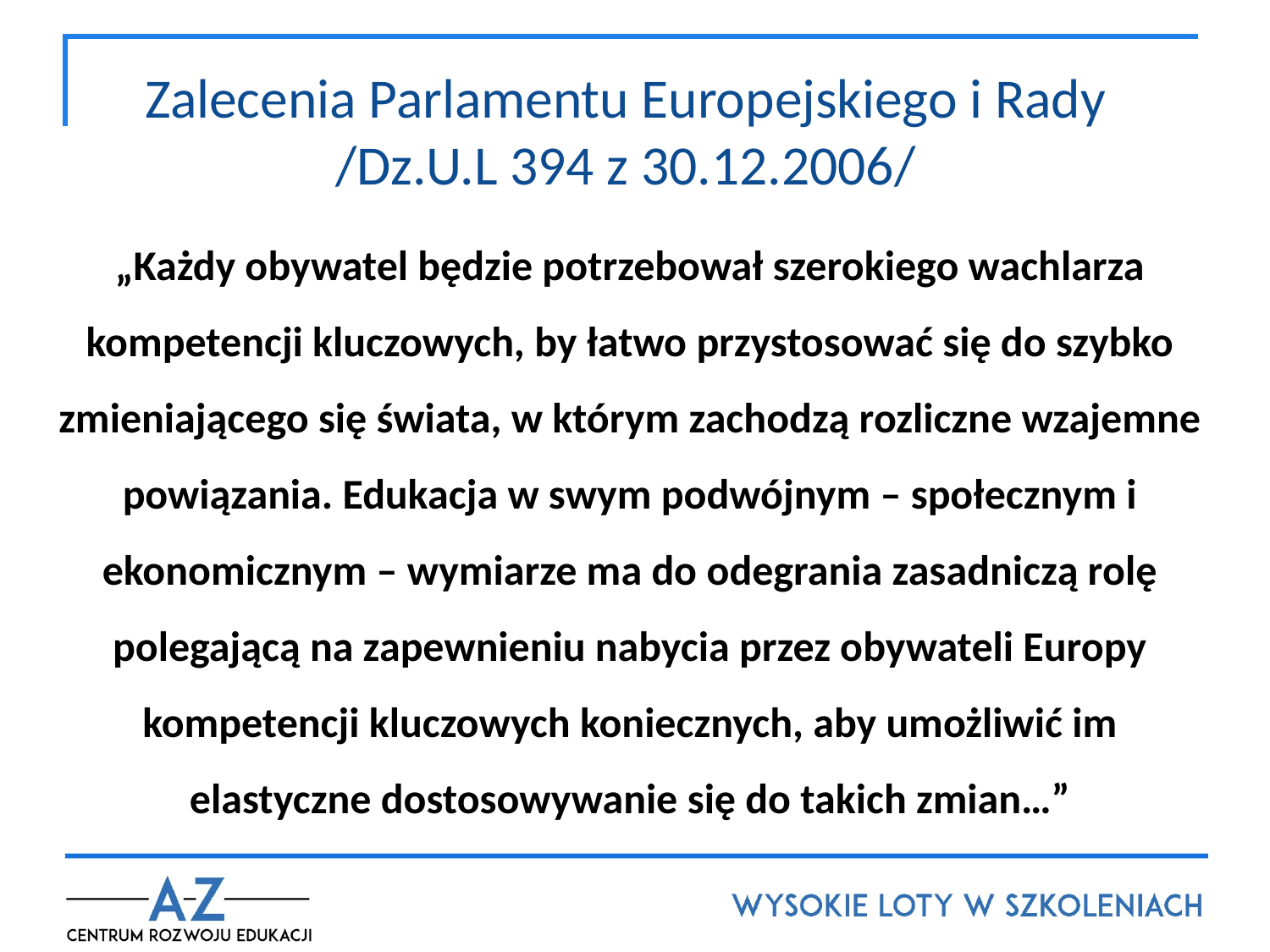

# Zalecenia Parlamentu Europejskiego i Rady /Dz.U.L 394 z 30.12.2006/
„Każdy obywatel będzie potrzebował szerokiego wachlarza kompetencji kluczowych, by łatwo przystosować się do szybko zmieniającego się świata, w którym zachodzą rozliczne wzajemne powiązania. Edukacja w swym podwójnym – społecznym i ekonomicznym – wymiarze ma do odegrania zasadniczą rolę polegającą na zapewnieniu nabycia przez obywateli Europy kompetencji kluczowych koniecznych, aby umożliwić im elastyczne dostosowywanie się do takich zmian…”